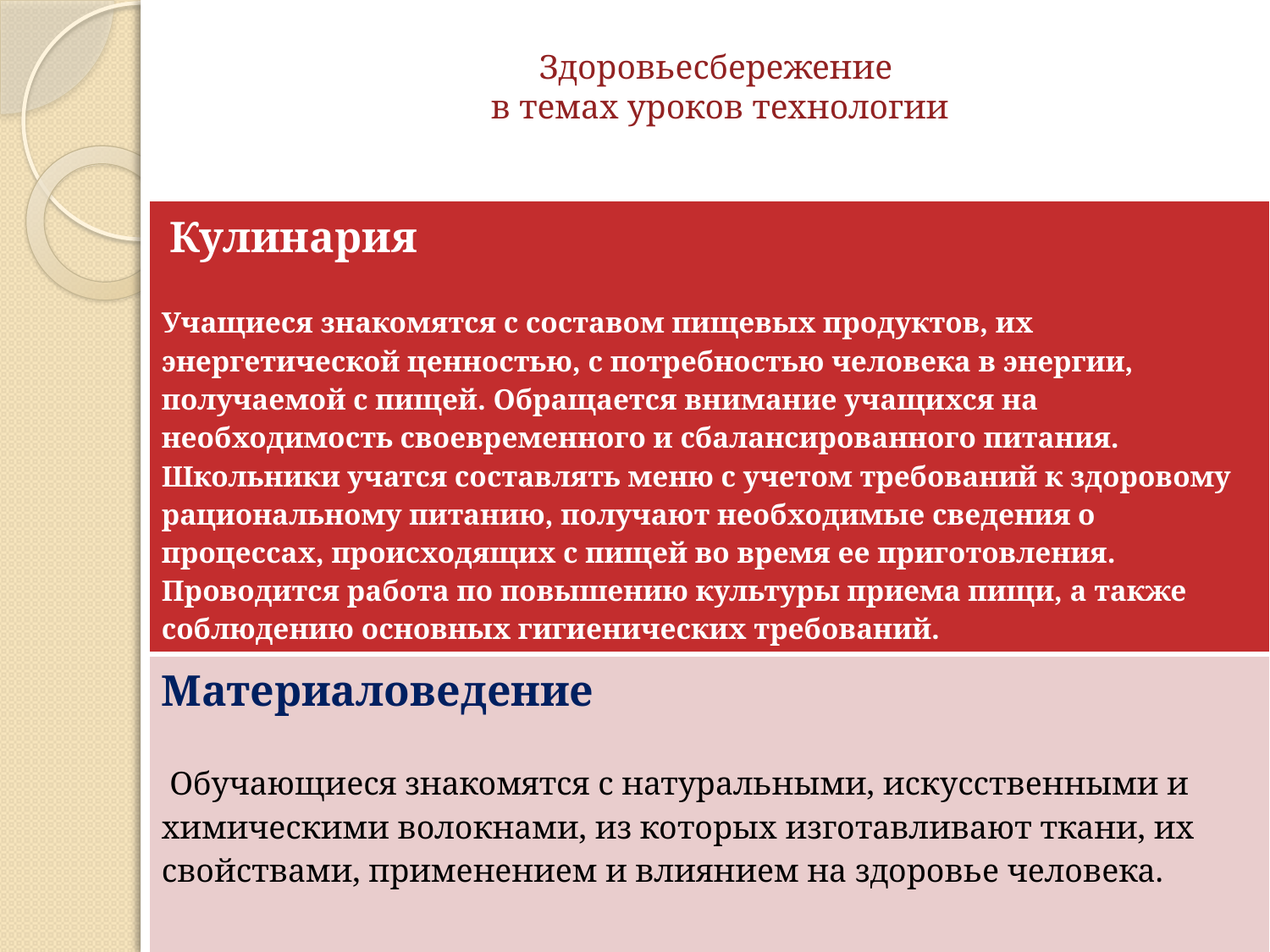

# Здоровьесбережение в темах уроков технологии
| Кулинария Учащиеся знакомятся с составом пищевых продуктов, их энергетической ценностью, с потребностью человека в энергии, получаемой с пищей. Обращается внимание учащихся на необходимость своевременного и сбалансированного питания. Школьники учатся составлять меню с учетом требований к здоровому рациональному питанию, получают необходимые сведения о процессах, происходящих с пищей во время ее приготовления. Проводится работа по повышению культуры приема пищи, а также соблюдению основных гигиенических требований. |
| --- |
| Материаловедение  Обучающиеся знакомятся с натуральными, искусственными и химическими волокнами, из которых изготавливают ткани, их свойствами, применением и влиянием на здоровье человека. |